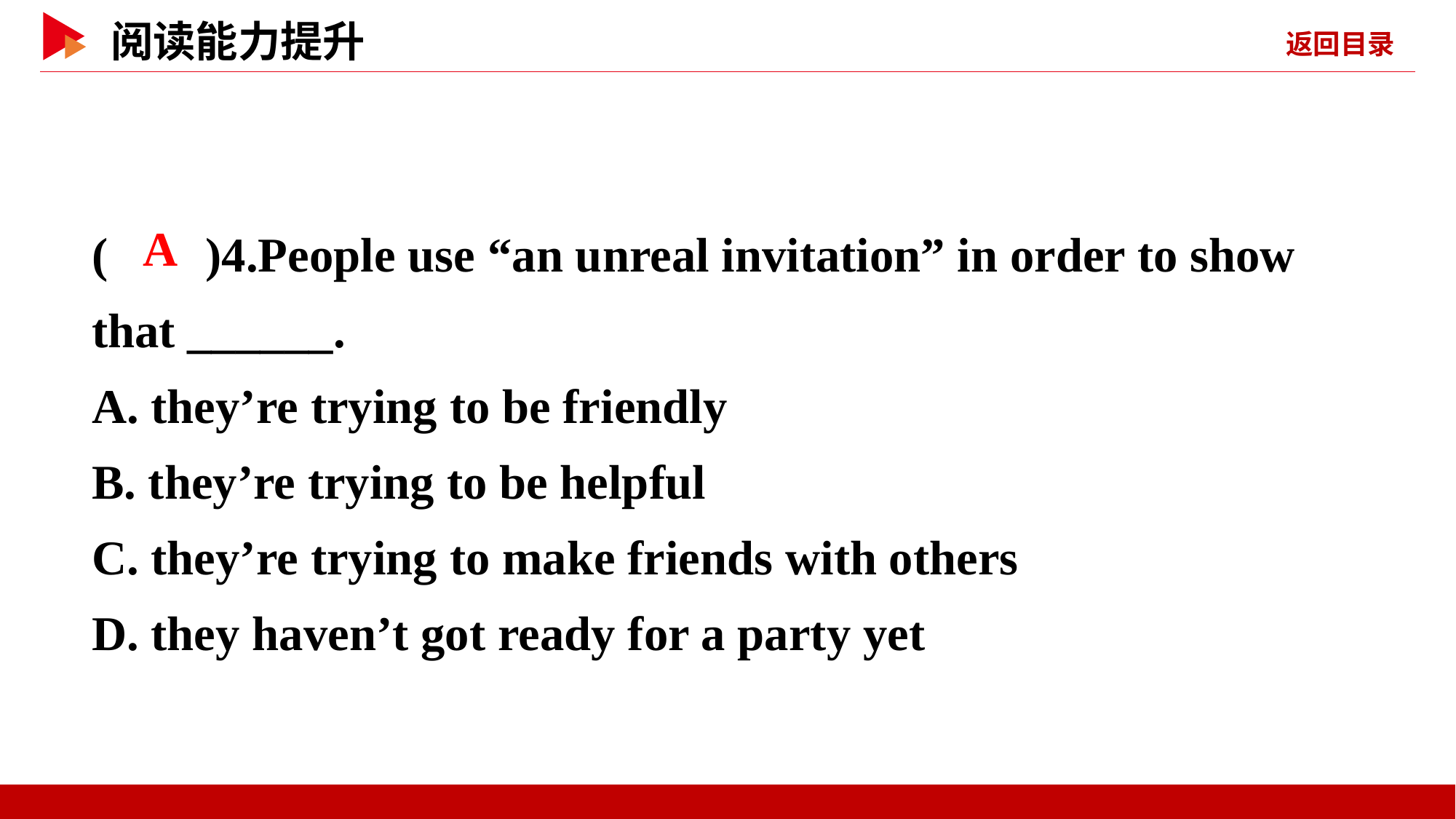

(        )4.People use “an unreal invitation” in order to show that ______.
A. they’re trying to be friendly
B. they’re trying to be helpful
C. they’re trying to make friends with others
D. they haven’t got ready for a party yet
   A